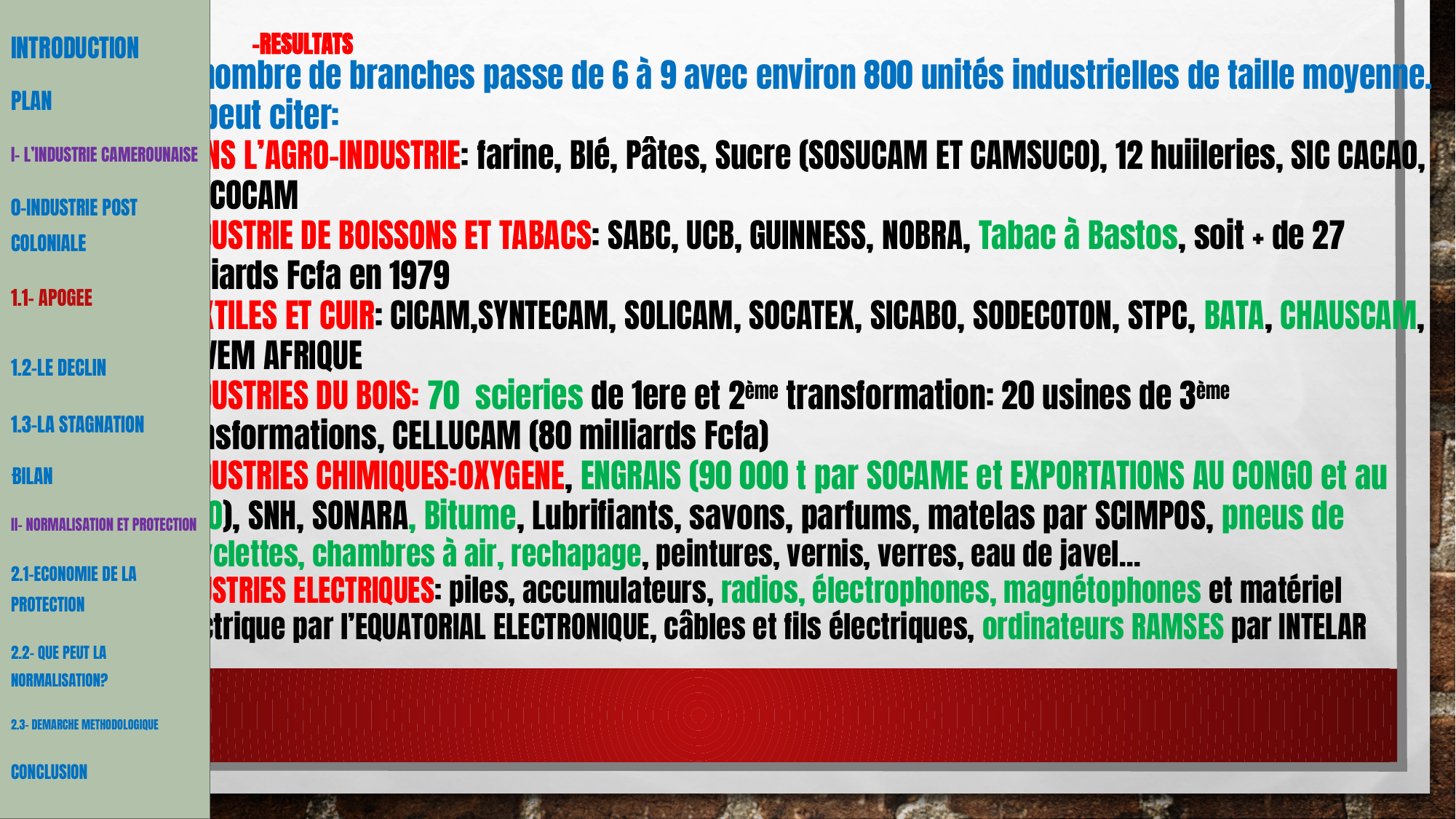

INTRODUCTION

PLAN

I- L’INDUSTRIE CAMEROUNAISE

0-Industrie post
colonialE

1.1- Apogee

1.2-Le declin

1.3-La Stagnation
BILAN

iI- NORMALISATION ET PROTECTION

2.1-economie de la protection

2.2- QUE PEUT LA
NORMALISATION?

2.3- DEMARCHE METHODOLOGIQUE

CONCLUSION
# -RESULTATS
Le nombre de branches passe de 6 à 9 avec environ 800 unités industrielles de taille moyenne. On peut citer:
-DANS L’AGRO-INDUSTRIE: farine, Blé, Pâtes, Sucre (SOSUCAM ET CAMSUCO), 12 huiileries, SIC CACAO, CHOCOCAM
-INDUSTRIE DE BOISSONS ET TABACS: SABC, UCB, GUINNESS, NOBRA, Tabac à Bastos, soit + de 27 milliards Fcfa en 1979
-TEXTILES ET CUIR: CICAM,SYNTECAM, SOLICAM, SOCATEX, SICABO, SODECOTON, STPC, BATA, CHAUSCAM, MAVEM AFRIQUE
-INDUSTRIES DU BOIS: 70  scieries de 1ere et 2ème transformation: 20 usines de 3ème transformations, CELLUCAM (80 milliards Fcfa)
-INDUSTRIES CHIMIQUES:OXYGENE, ENGRAIS (90 000 t par SOCAME et EXPORTATIONS AU CONGO et au TOGO), SNH, SONARA, Bitume, Lubrifiants, savons, parfums, matelas par SCIMPOS, pneus de bicyclettes, chambres à air, rechapage, peintures, vernis, verres, eau de javel…
INDUSTRIES ELECTRIQUES: piles, accumulateurs, radios, électrophones, magnétophones et matériel électrique par l’EQUATORIAL ELECTRONIQUE, câbles et fils électriques, ordinateurs RAMSES par INTELAR